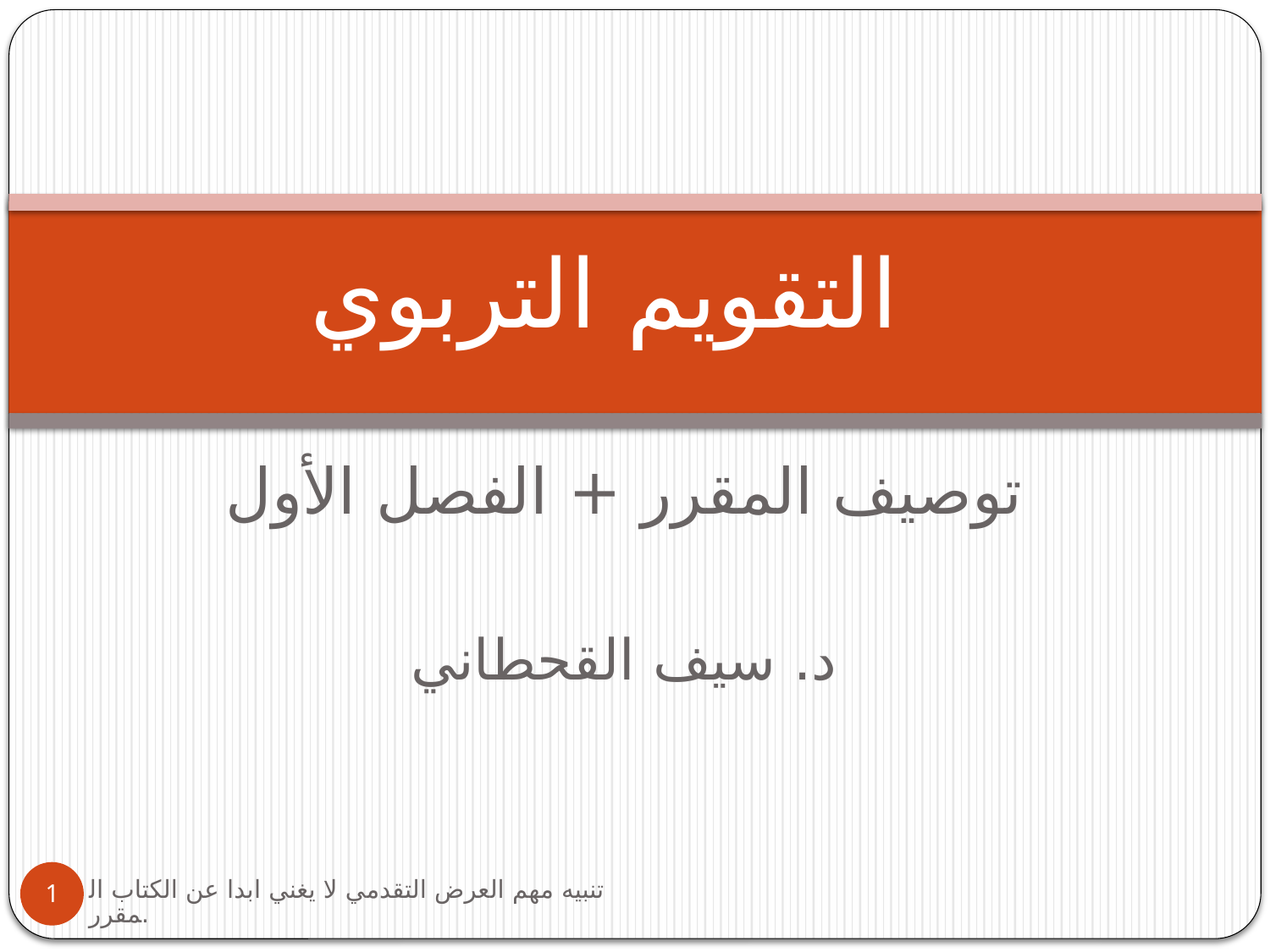

# التقويم التربوي
توصيف المقرر + الفصل الأول

د. سيف القحطاني
تنبيه مهم العرض التقدمي لا يغني ابدا عن الكتاب المقرر.
1